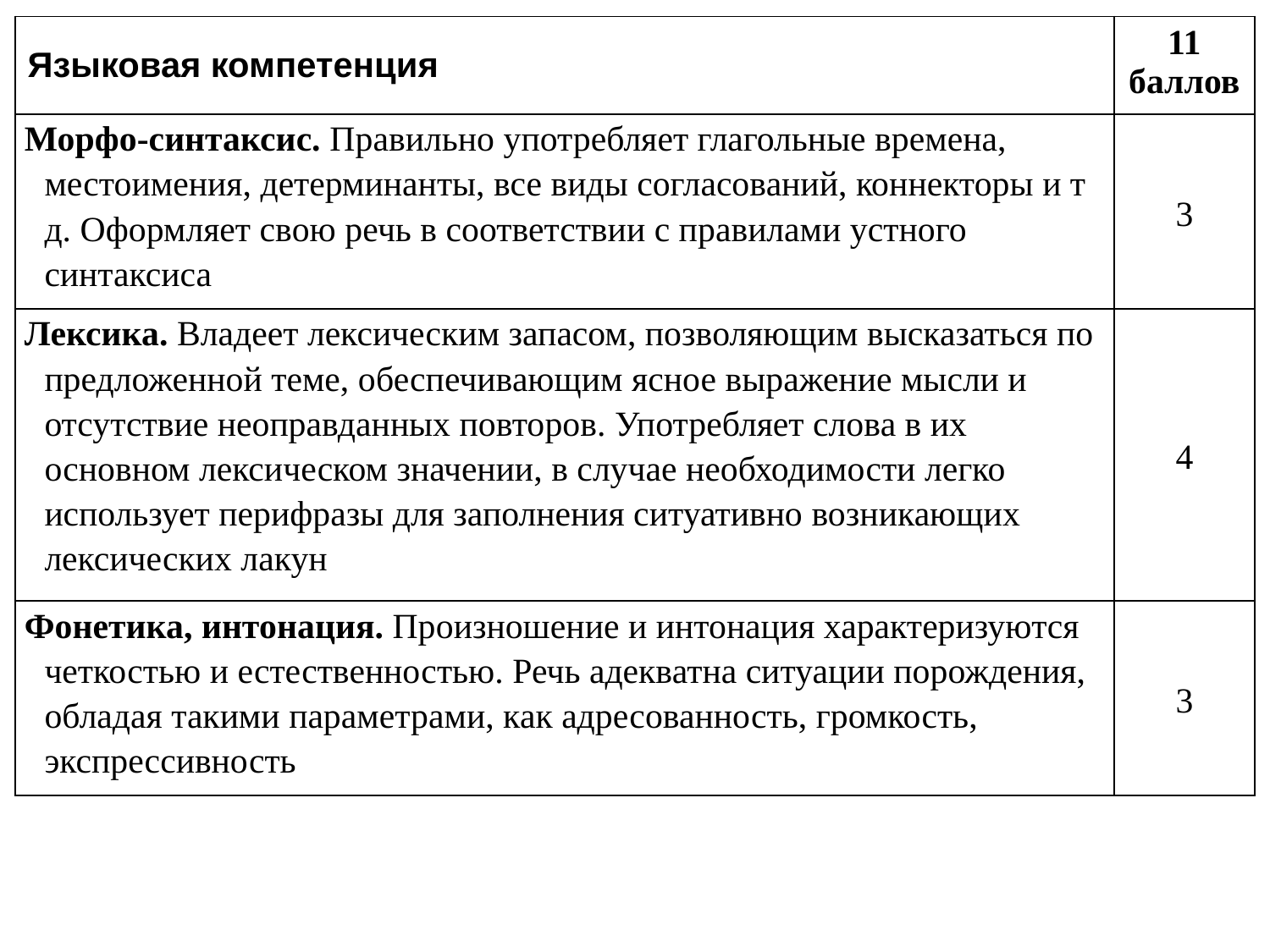

Критерии оценивания устного ответа: интерпретация полемического высказывания и определение собственной позиции по обсуждаемому вопросу.
| Языковая компетенция | 11 баллов |
| --- | --- |
| Морфо-синтаксис. Правильно употребляет глагольные времена, местоимения, детерминанты, все виды согласований, коннекторы и т д. Оформляет свою речь в соответствии с правилами устного синтаксиса | 3 |
| Лексика. Владеет лексическим запасом, позволяющим высказаться по предложенной теме, обеспечивающим ясное выражение мысли и отсутствие неоправданных повторов. Употребляет слова в их основном лексическом значении, в случае необходимости легко использует перифразы для заполнения ситуативно возникающих лексических лакун | 4 |
| Фонетика, интонация. Произношение и интонация характеризуются четкостью и естественностью. Речь адекватна ситуации порождения, обладая такими параметрами, как адресованность, громкость, экспрессивность | 3 |